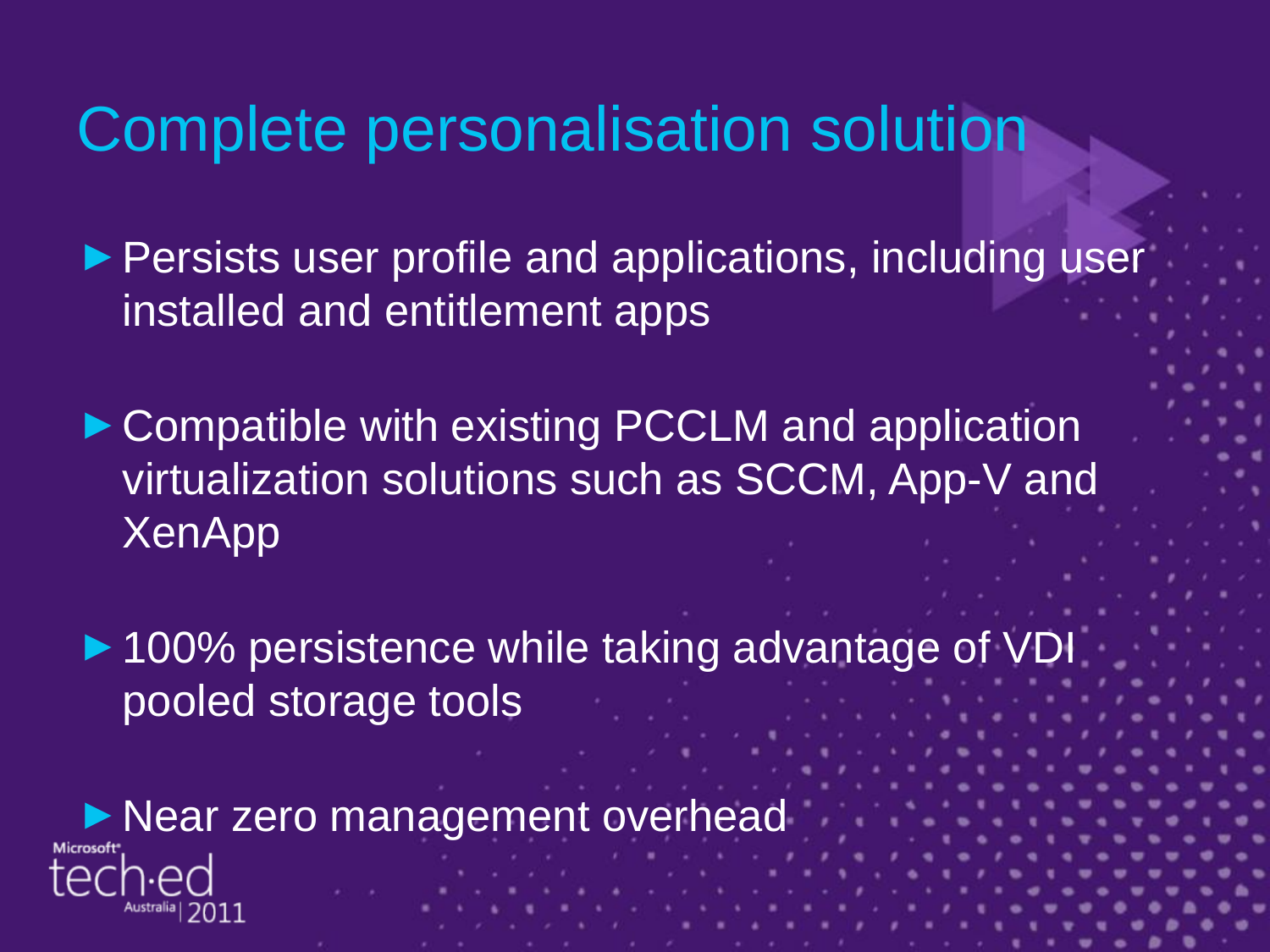

# Complete personalisation solution
Persists user profile and applications, including user installed and entitlement apps
Compatible with existing PCCLM and application virtualization solutions such as SCCM, App-V and XenApp
100% persistence while taking advantage of VDI pooled storage tools
Near zero management overhead